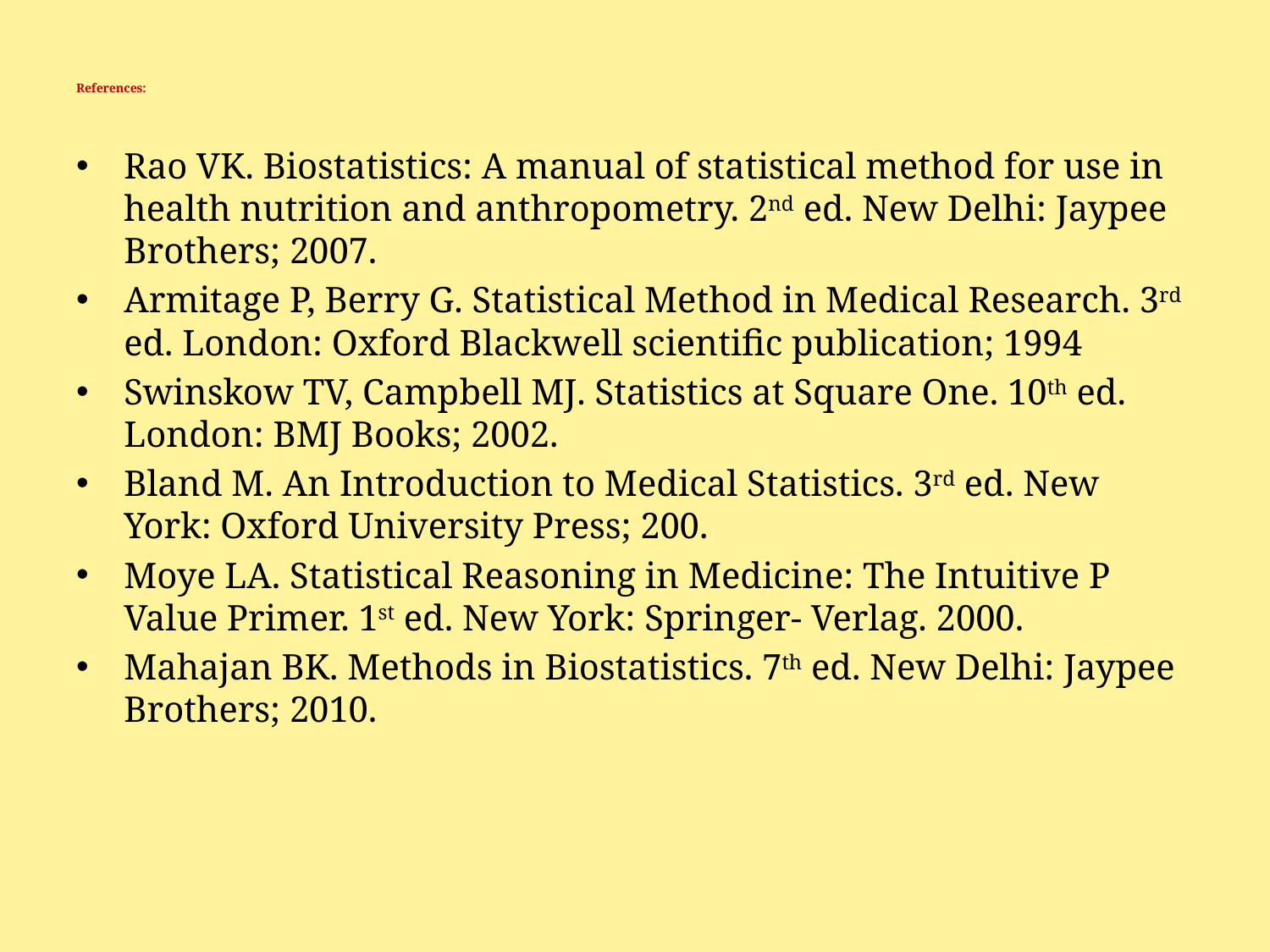

# References:
Rao VK. Biostatistics: A manual of statistical method for use in health nutrition and anthropometry. 2nd ed. New Delhi: Jaypee Brothers; 2007.
Armitage P, Berry G. Statistical Method in Medical Research. 3rd ed. London: Oxford Blackwell scientific publication; 1994
Swinskow TV, Campbell MJ. Statistics at Square One. 10th ed. London: BMJ Books; 2002.
Bland M. An Introduction to Medical Statistics. 3rd ed. New York: Oxford University Press; 200.
Moye LA. Statistical Reasoning in Medicine: The Intuitive P Value Primer. 1st ed. New York: Springer- Verlag. 2000.
Mahajan BK. Methods in Biostatistics. 7th ed. New Delhi: Jaypee Brothers; 2010.